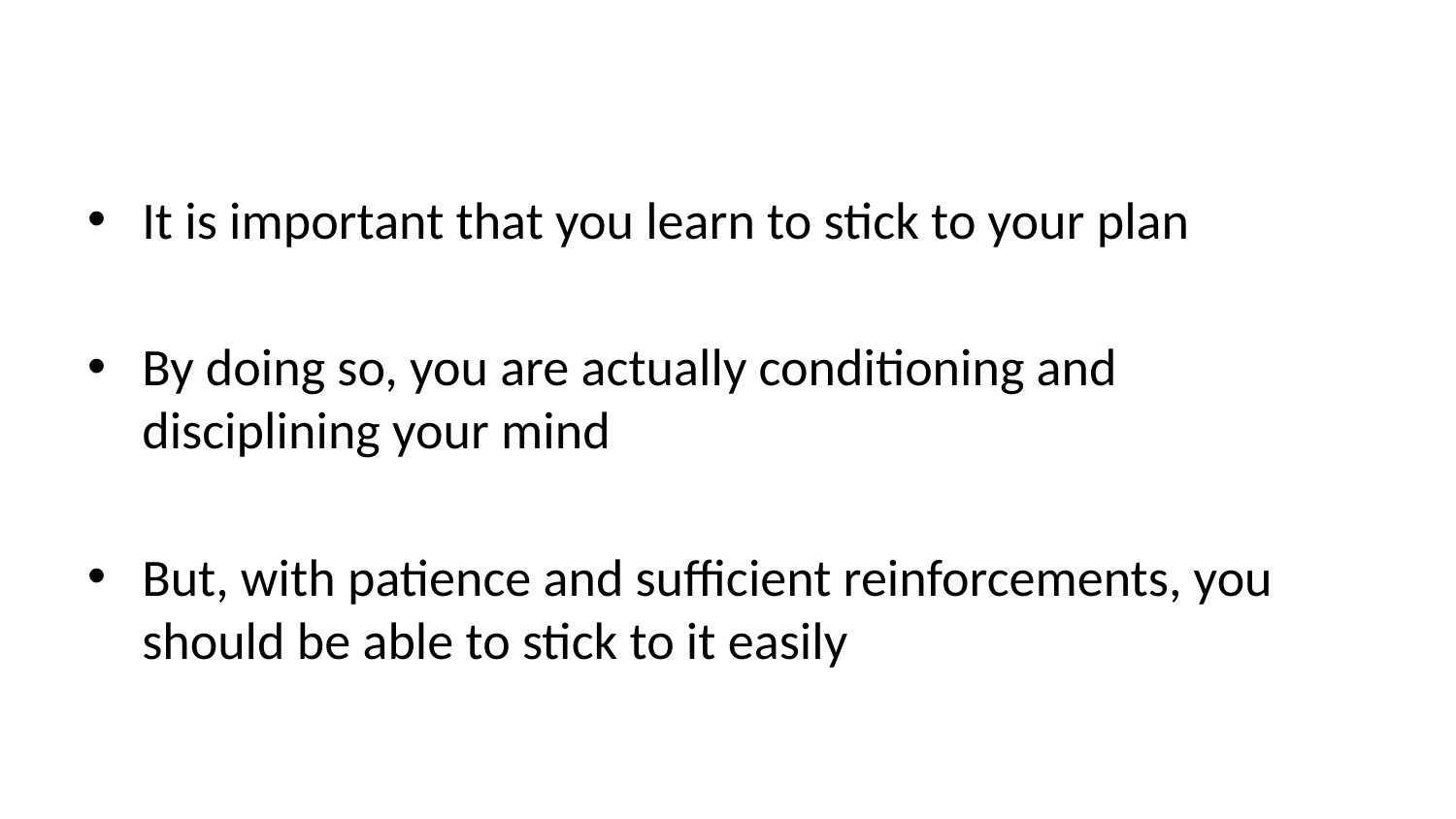

It is important that you learn to stick to your plan

By doing so, you are actually conditioning and disciplining your mind

But, with patience and sufficient reinforcements, you should be able to stick to it easily